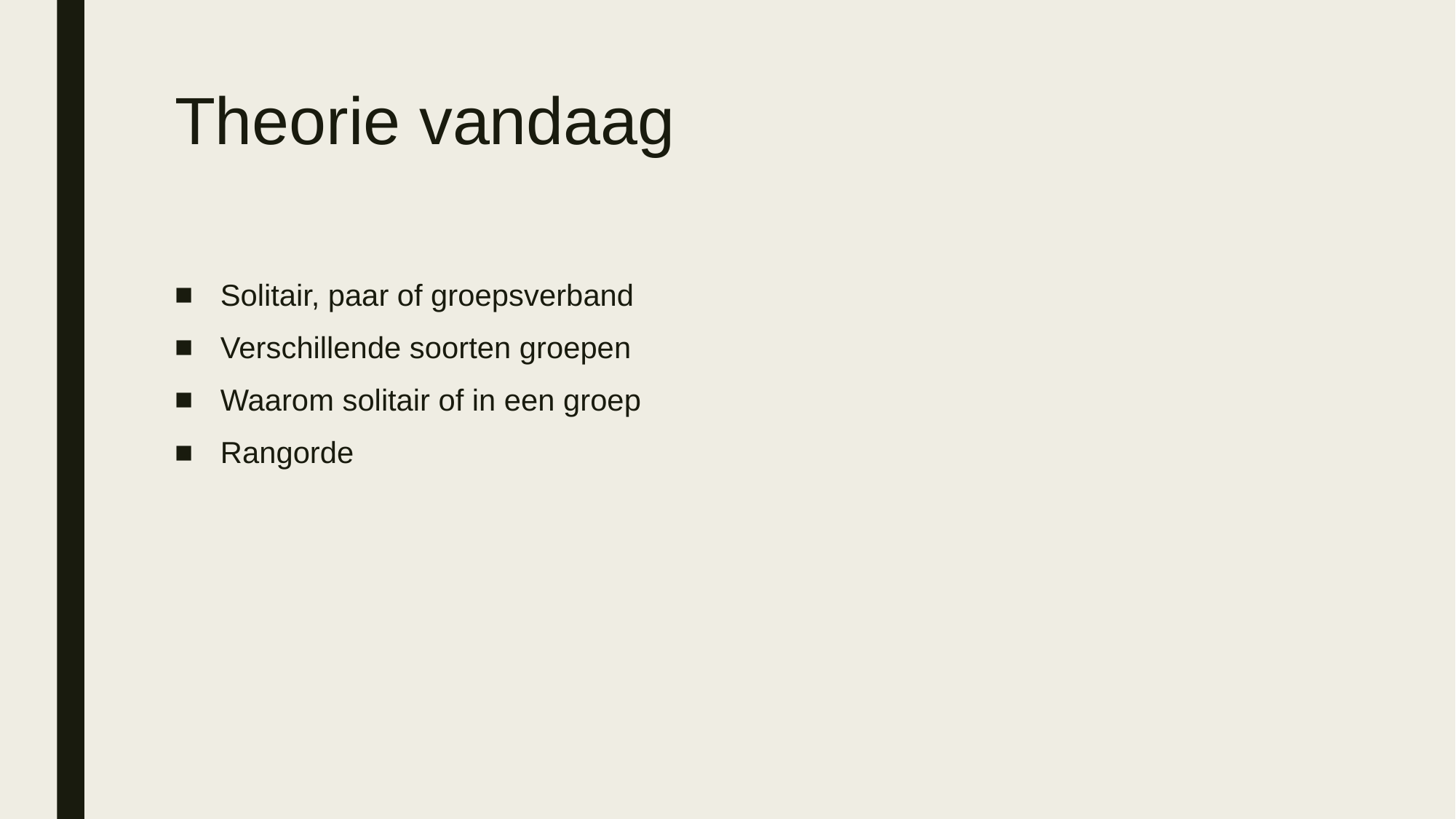

# Theorie vandaag
Solitair, paar of groepsverband
Verschillende soorten groepen
Waarom solitair of in een groep
Rangorde